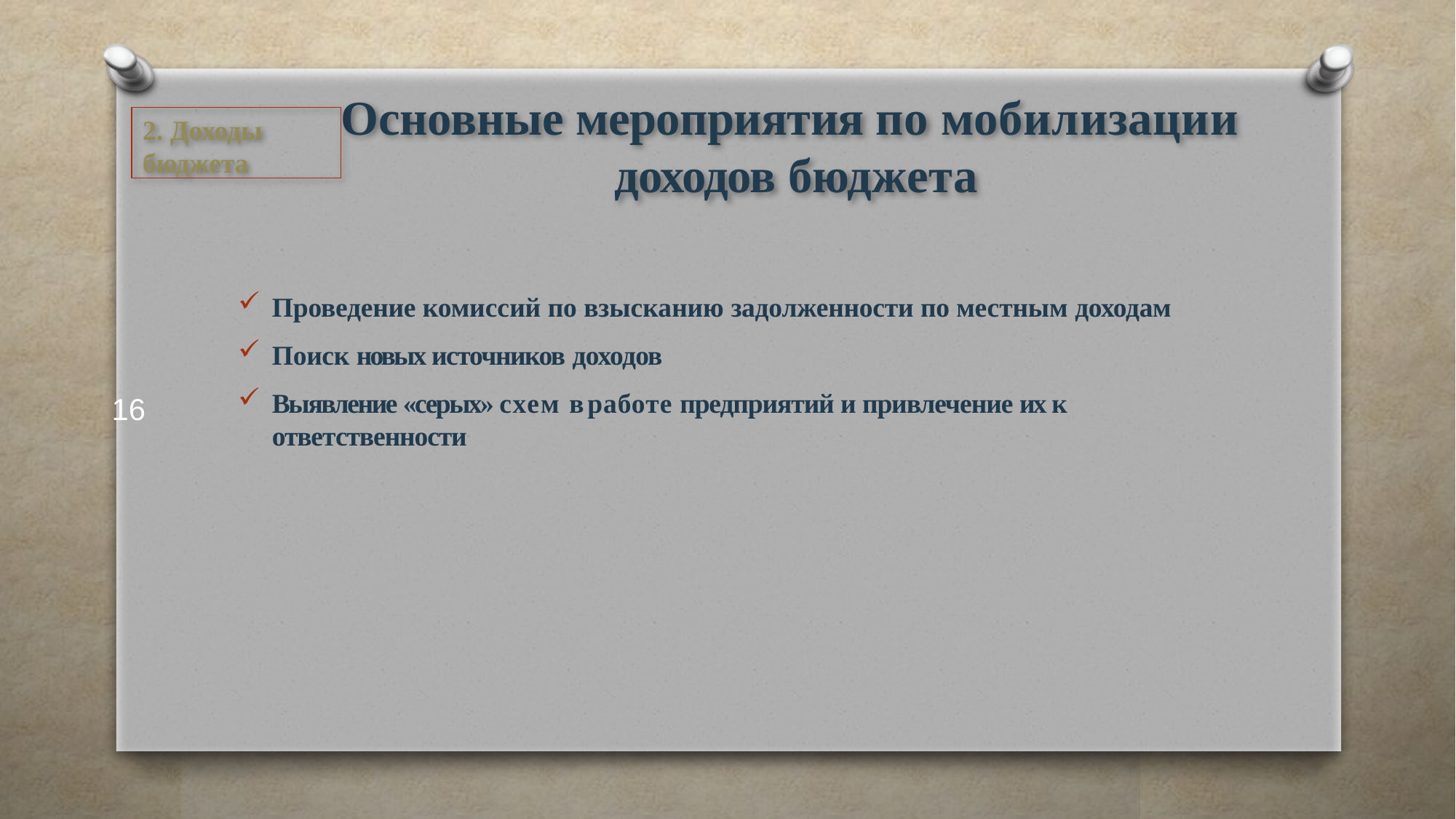

# Основные мероприятия по мобилизации  доходов бюджета
2. Доходы  бюджета
Проведение комиссий по взысканию задолженности по местным доходам
Поиск новых источников доходов
Выявление «серых» схем в работе предприятий и привлечение их к  ответственности
16